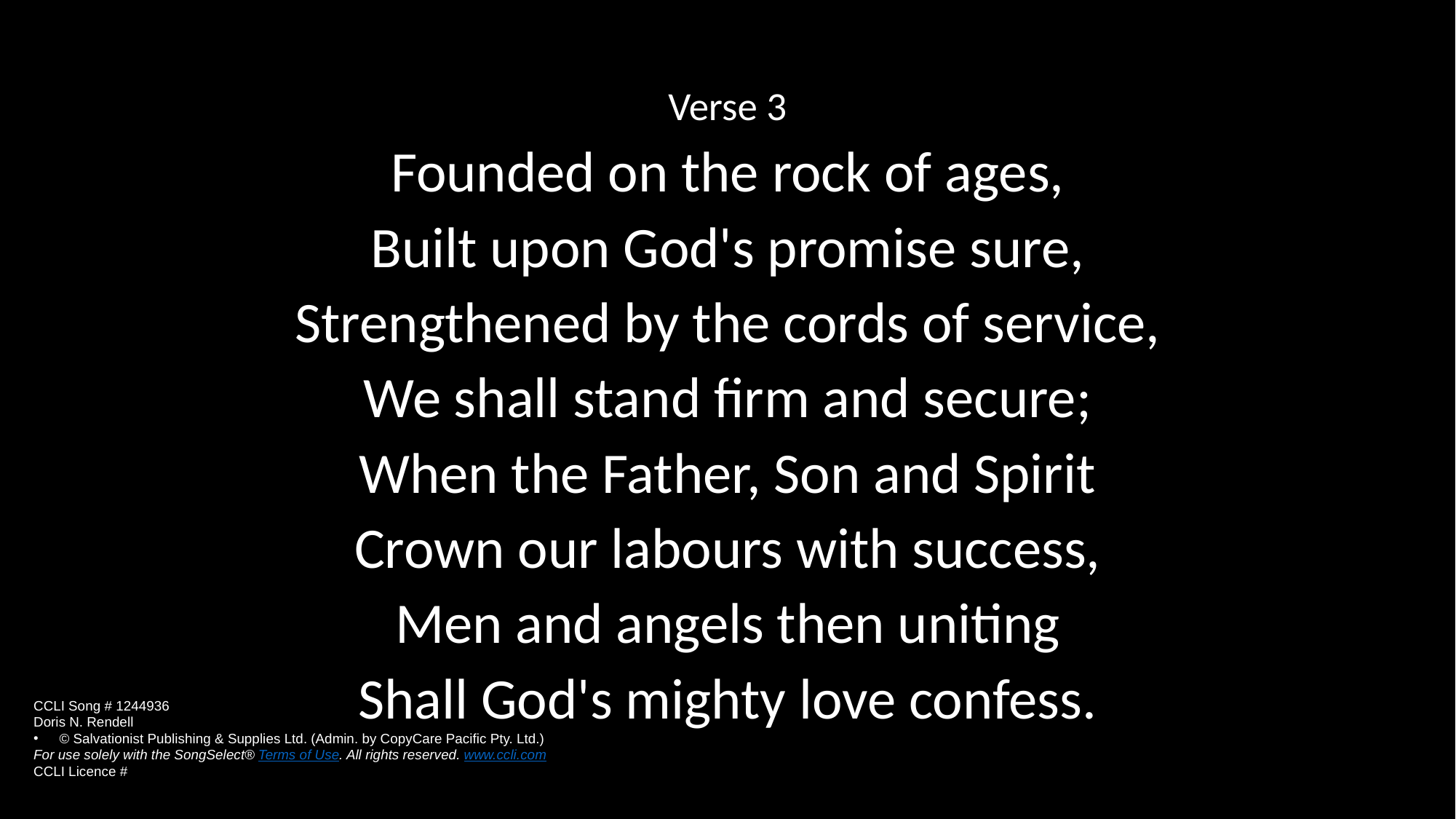

Verse 3
Founded on the rock of ages,
Built upon God's promise sure,
Strengthened by the cords of service,
We shall stand firm and secure;
When the Father, Son and Spirit
Crown our labours with success,
Men and angels then uniting
Shall God's mighty love confess.
CCLI Song # 1244936
Doris N. Rendell
© Salvationist Publishing & Supplies Ltd. (Admin. by CopyCare Pacific Pty. Ltd.)
For use solely with the SongSelect® Terms of Use. All rights reserved. www.ccli.com
CCLI Licence #